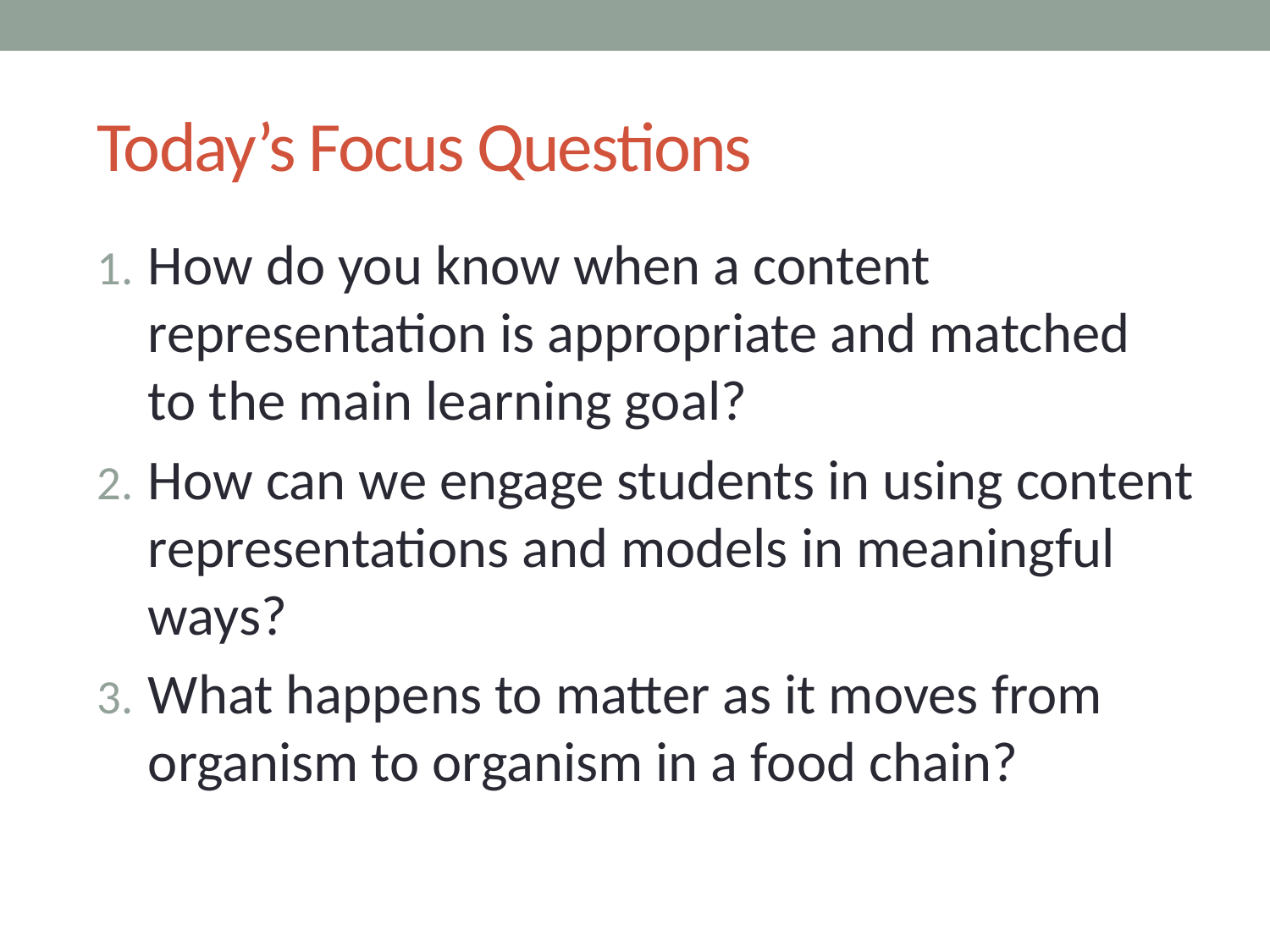

# Today’s Focus Questions
How do you know when a content representation is appropriate and matched
to the main learning goal?
How can we engage students in using content representations and models in meaningful ways?
What happens to matter as it moves from organism to organism in a food chain?